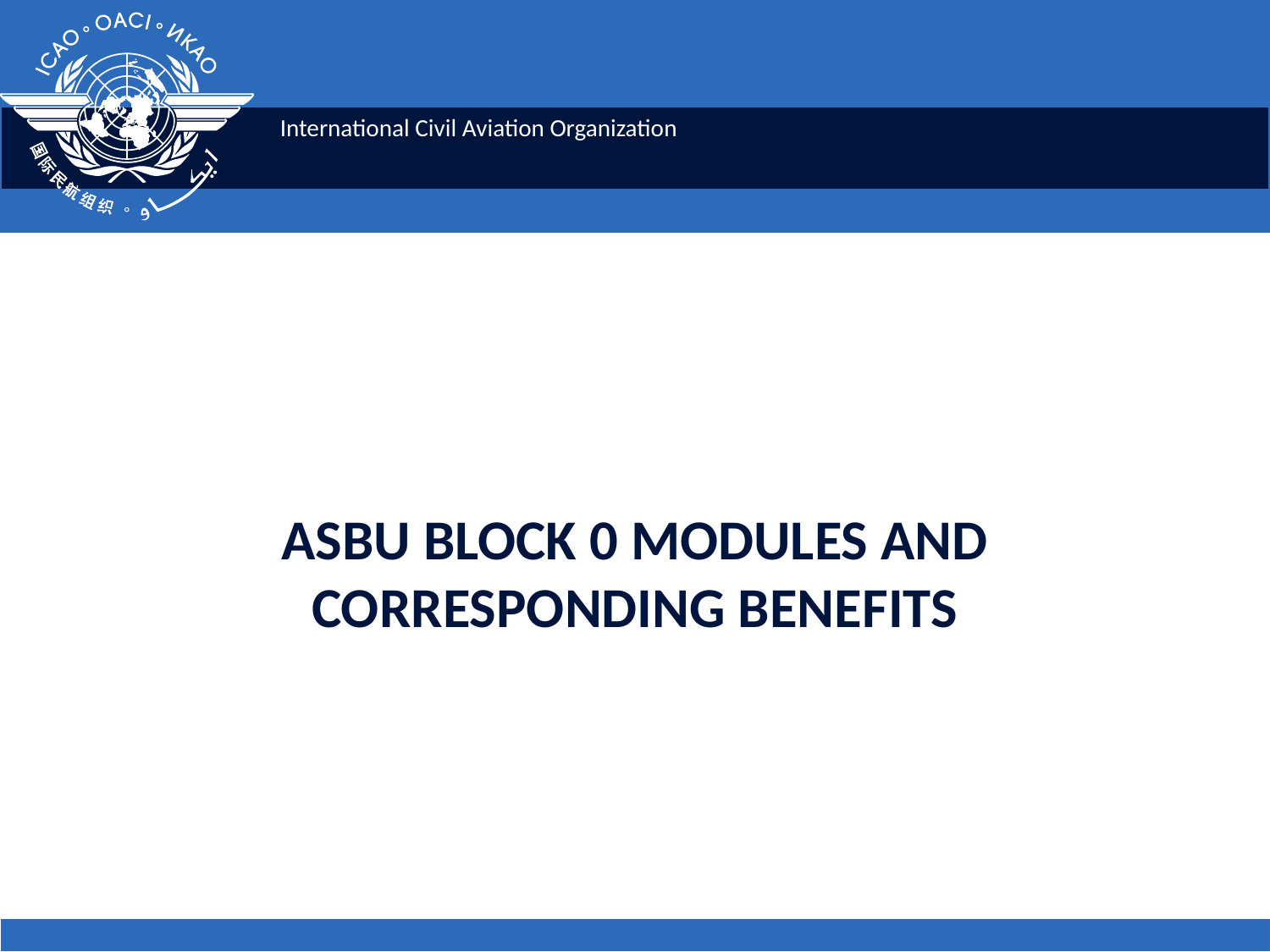

ASBU BLOCK 0 MODULES AND CORRESPONDING BENEFITS